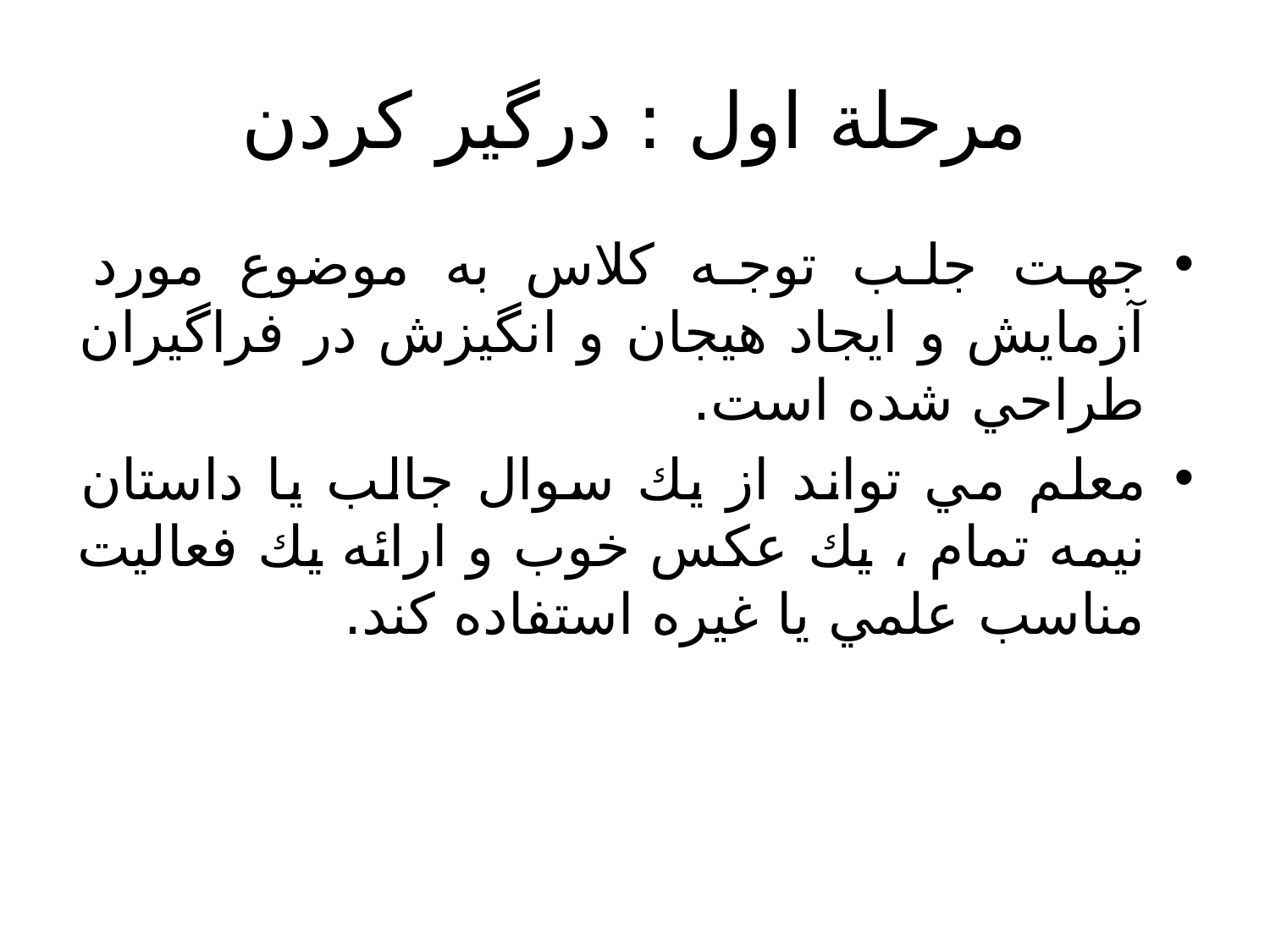

# مرحلة اول : درگير كردن
جهت جلب توجه كلاس به موضوع مورد آزمايش و ايجاد هيجان و انگيزش در فراگيران طراحي شده است.
معلم مي تواند از يك سوال جالب يا داستان نيمه تمام ، يك عكس خوب و ارائه يك فعاليت مناسب علمي يا غيره استفاده كند.